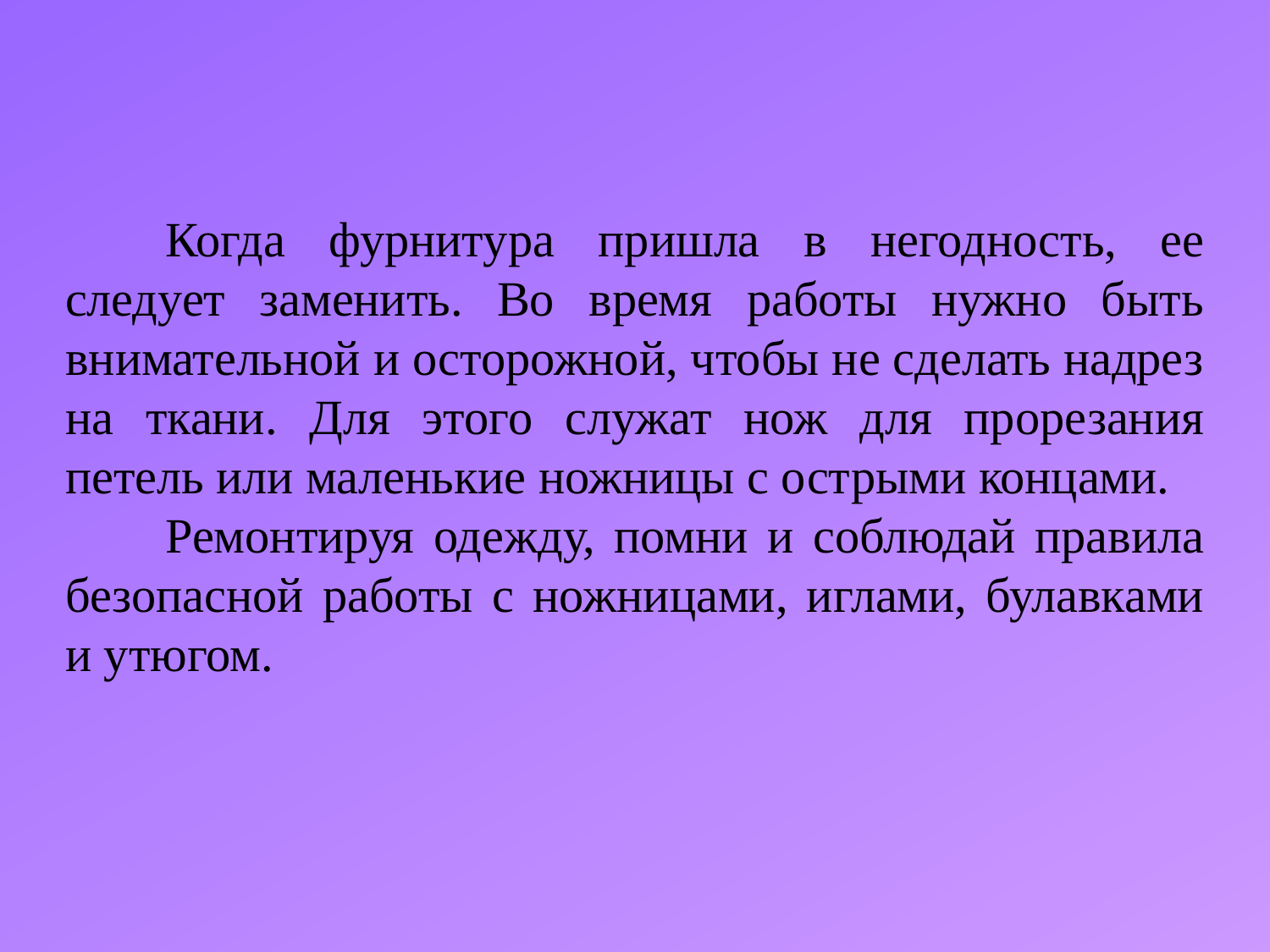

Когда фурнитура пришла в негодность, ее следует заменить. Во время работы нужно быть внимательной и осторожной, чтобы не сделать надрез на ткани. Для этого служат нож для прорезания петель или маленькие ножницы с острыми концами.
Ремонтируя одежду, помни и соблюдай правила безопасной работы с ножницами, иглами, булавками и утюгом.